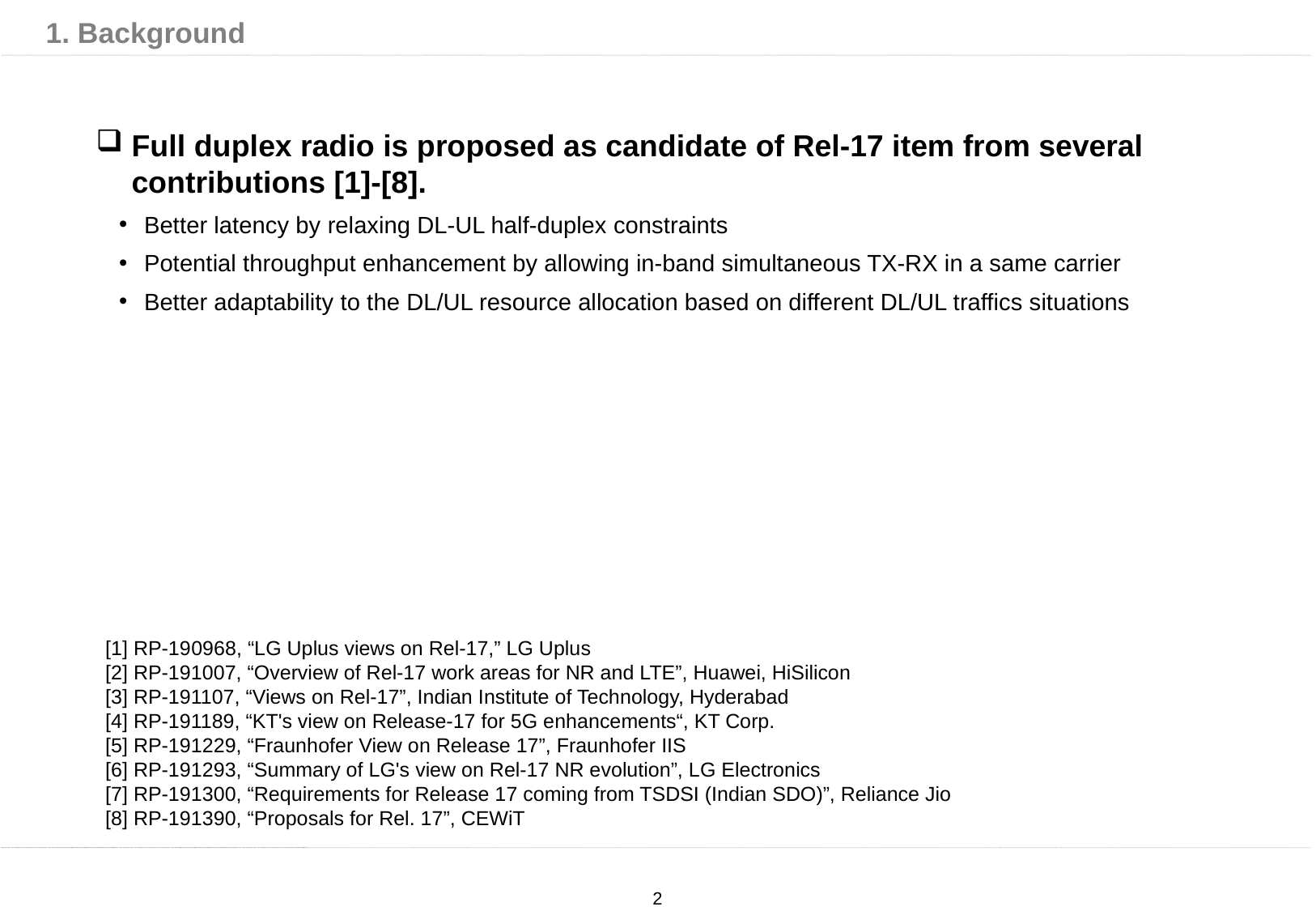

# 1. Background
Full duplex radio is proposed as candidate of Rel-17 item from several contributions [1]-[8].
Better latency by relaxing DL-UL half-duplex constraints
Potential throughput enhancement by allowing in-band simultaneous TX-RX in a same carrier
Better adaptability to the DL/UL resource allocation based on different DL/UL traffics situations

[1] RP-190968, “LG Uplus views on Rel-17,” LG Uplus
[2] RP-191007, “Overview of Rel-17 work areas for NR and LTE”, Huawei, HiSilicon
[3] RP-191107, “Views on Rel-17”, Indian Institute of Technology, Hyderabad
[4] RP-191189, “KT's view on Release-17 for 5G enhancements“, KT Corp.
[5] RP-191229, “Fraunhofer View on Release 17”, Fraunhofer IIS
[6] RP-191293, “Summary of LG's view on Rel-17 NR evolution”, LG Electronics
[7] RP-191300, “Requirements for Release 17 coming from TSDSI (Indian SDO)”, Reliance Jio
[8] RP-191390, “Proposals for Rel. 17”, CEWiT